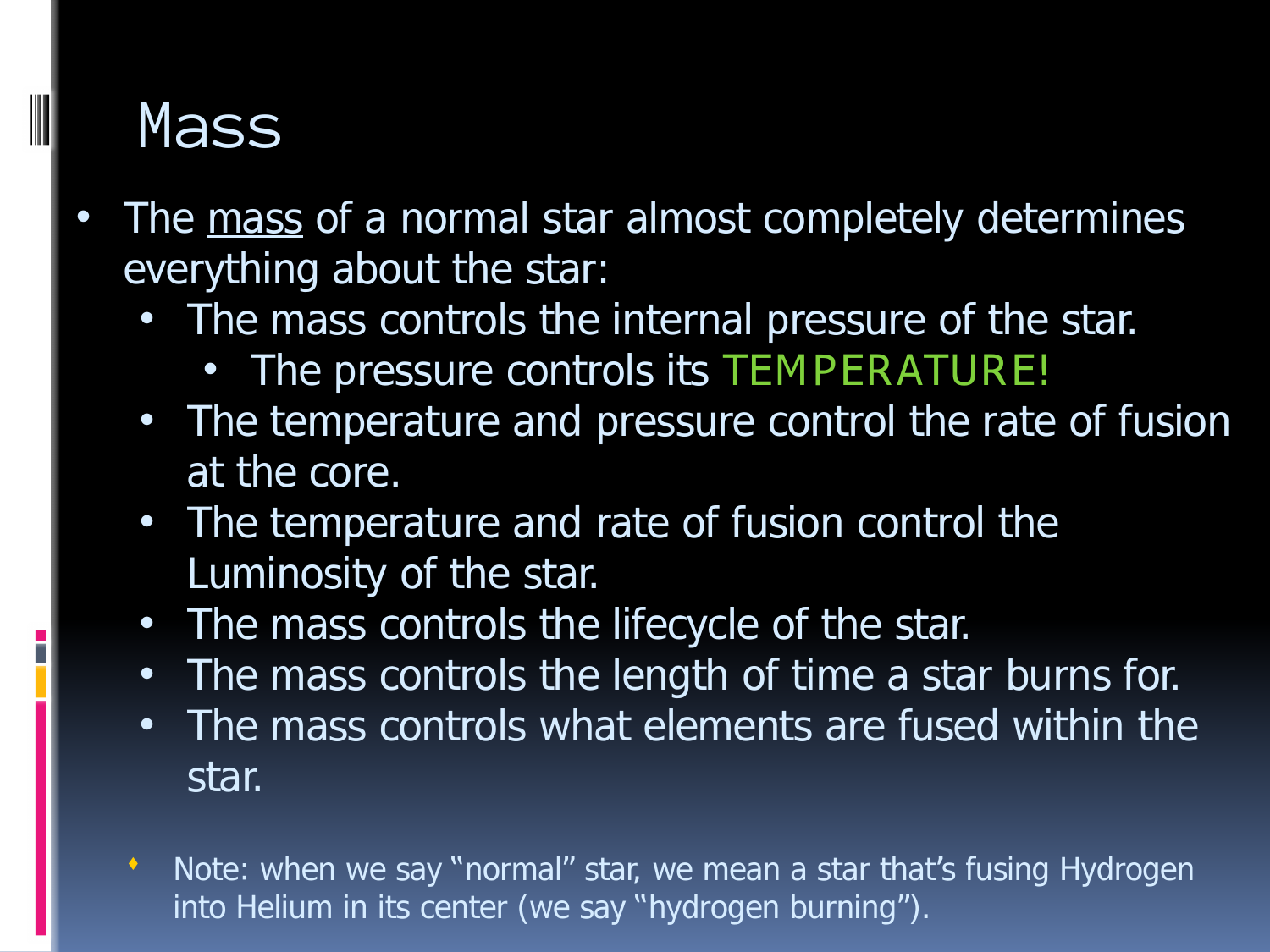

# Mass
The mass of a normal star almost completely determines everything about the star:
The mass controls the internal pressure of the star.
The pressure controls its TEMPERATURE!
The temperature and pressure control the rate of fusion at the core.
The temperature and rate of fusion control the Luminosity of the star.
The mass controls the lifecycle of the star.
The mass controls the length of time a star burns for.
The mass controls what elements are fused within the star.

Note: when we say “normal” star, we mean a star that’s fusing Hydrogen into Helium in its center (we say “hydrogen burning”).